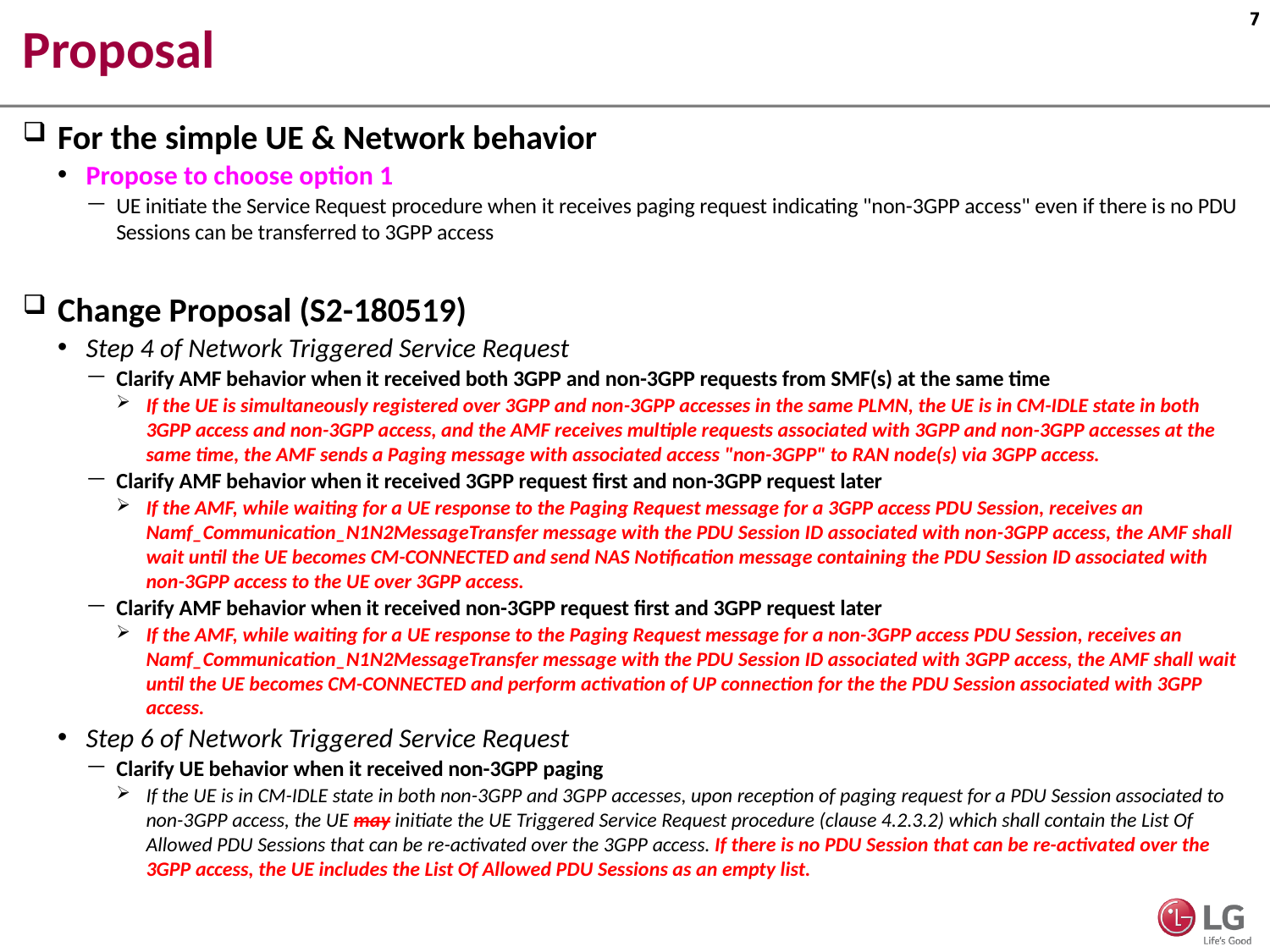

# Proposal
For the simple UE & Network behavior
Propose to choose option 1
UE initiate the Service Request procedure when it receives paging request indicating "non-3GPP access" even if there is no PDU Sessions can be transferred to 3GPP access

Change Proposal (S2-180519)
Step 4 of Network Triggered Service Request
Clarify AMF behavior when it received both 3GPP and non-3GPP requests from SMF(s) at the same time
If the UE is simultaneously registered over 3GPP and non-3GPP accesses in the same PLMN, the UE is in CM-IDLE state in both 3GPP access and non-3GPP access, and the AMF receives multiple requests associated with 3GPP and non-3GPP accesses at the same time, the AMF sends a Paging message with associated access "non-3GPP" to RAN node(s) via 3GPP access.
Clarify AMF behavior when it received 3GPP request first and non-3GPP request later
If the AMF, while waiting for a UE response to the Paging Request message for a 3GPP access PDU Session, receives an Namf_Communication_N1N2MessageTransfer message with the PDU Session ID associated with non-3GPP access, the AMF shall wait until the UE becomes CM-CONNECTED and send NAS Notification message containing the PDU Session ID associated with non-3GPP access to the UE over 3GPP access.
Clarify AMF behavior when it received non-3GPP request first and 3GPP request later
If the AMF, while waiting for a UE response to the Paging Request message for a non-3GPP access PDU Session, receives an Namf_Communication_N1N2MessageTransfer message with the PDU Session ID associated with 3GPP access, the AMF shall wait until the UE becomes CM-CONNECTED and perform activation of UP connection for the the PDU Session associated with 3GPP access.
Step 6 of Network Triggered Service Request
Clarify UE behavior when it received non-3GPP paging
If the UE is in CM-IDLE state in both non-3GPP and 3GPP accesses, upon reception of paging request for a PDU Session associated to non-3GPP access, the UE may initiate the UE Triggered Service Request procedure (clause 4.2.3.2) which shall contain the List Of Allowed PDU Sessions that can be re-activated over the 3GPP access. If there is no PDU Session that can be re-activated over the 3GPP access, the UE includes the List Of Allowed PDU Sessions as an empty list.